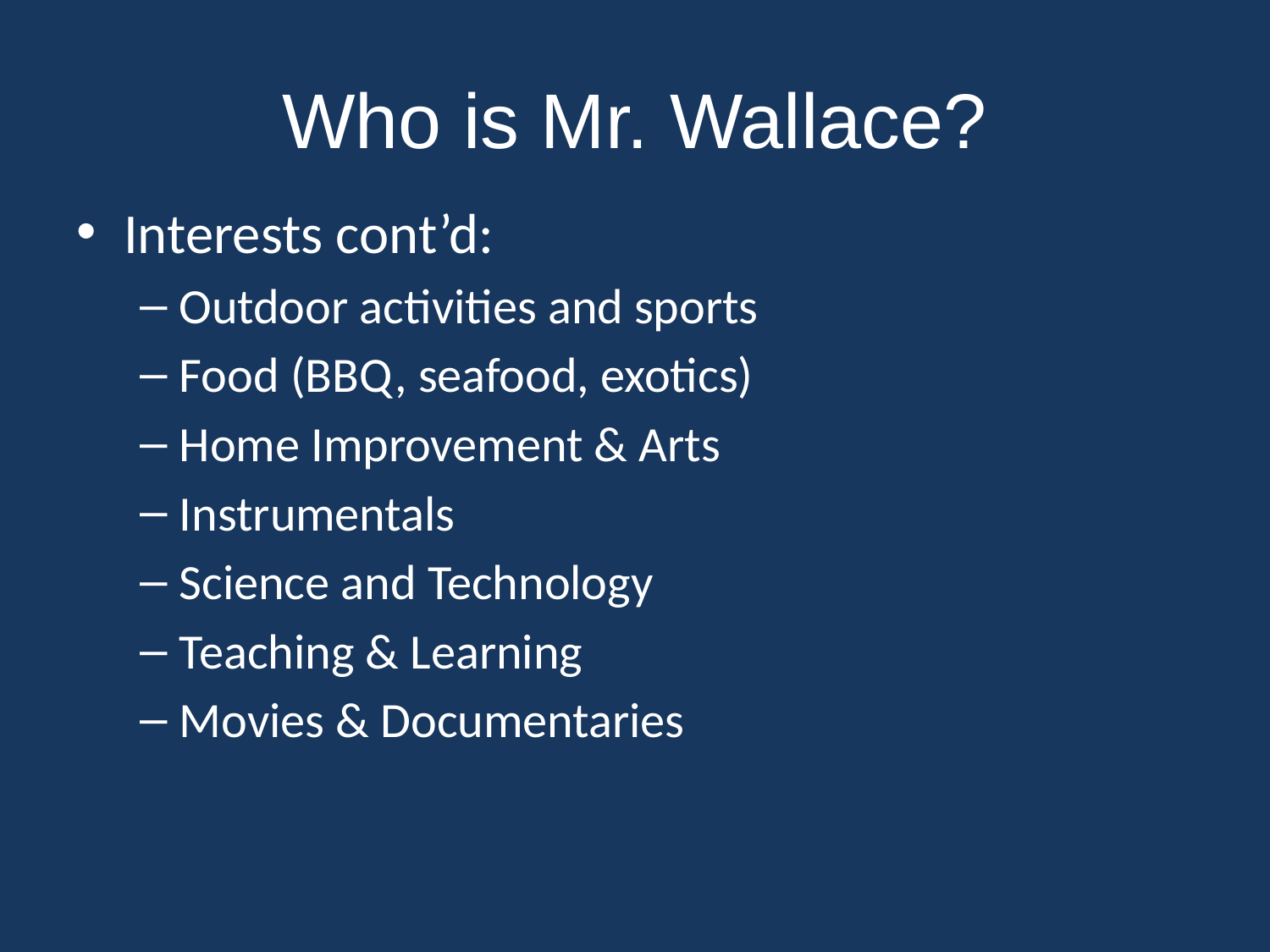

# Who is Mr. Wallace?
Interests cont’d:
Outdoor activities and sports
Food (BBQ, seafood, exotics)
Home Improvement & Arts
Instrumentals
Science and Technology
Teaching & Learning
Movies & Documentaries